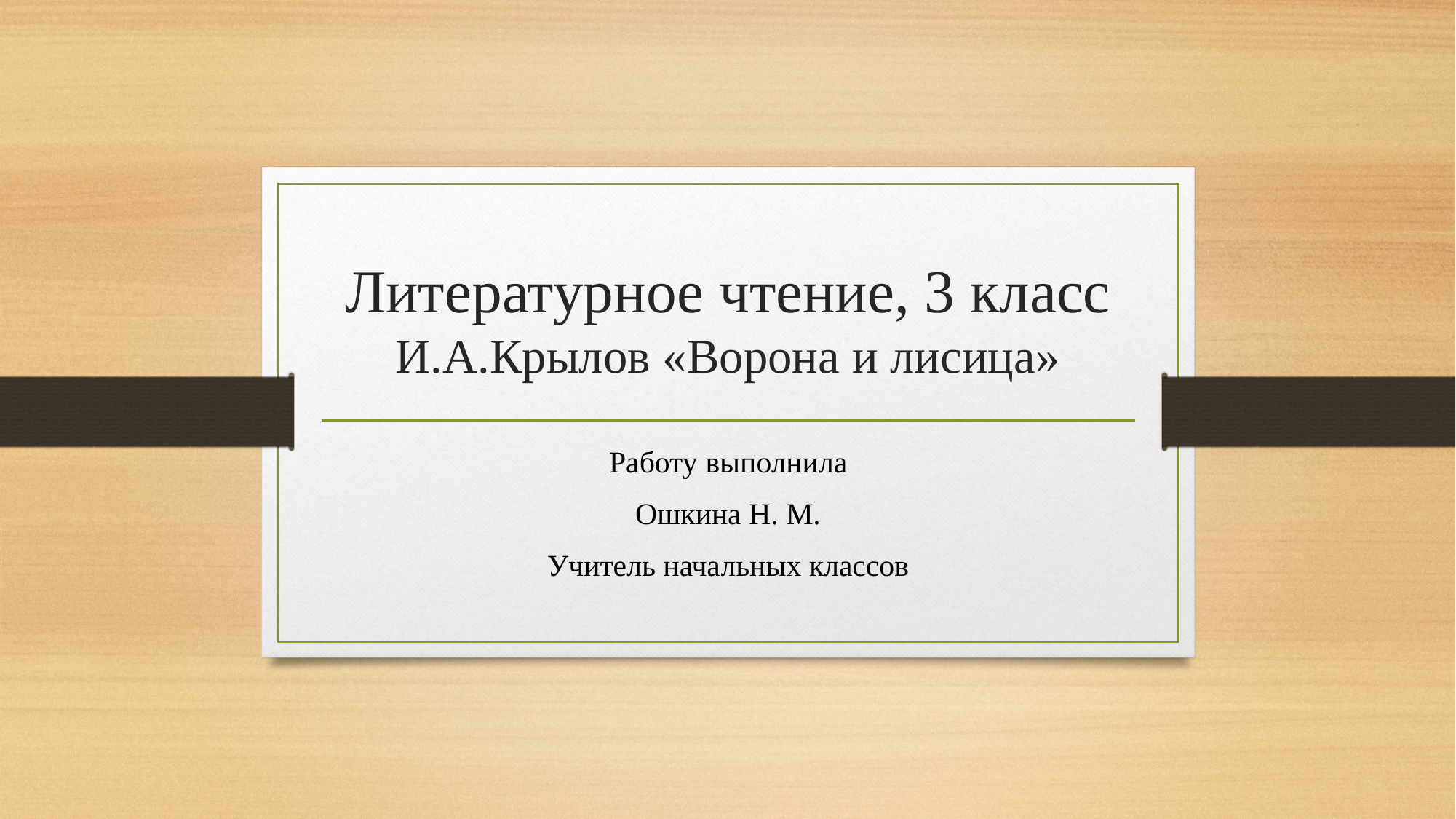

# Литературное чтение, 3 класс И.А.Крылов «Ворона и лисица»
Работу выполнила
Ошкина Н. М.
Учитель начальных классов